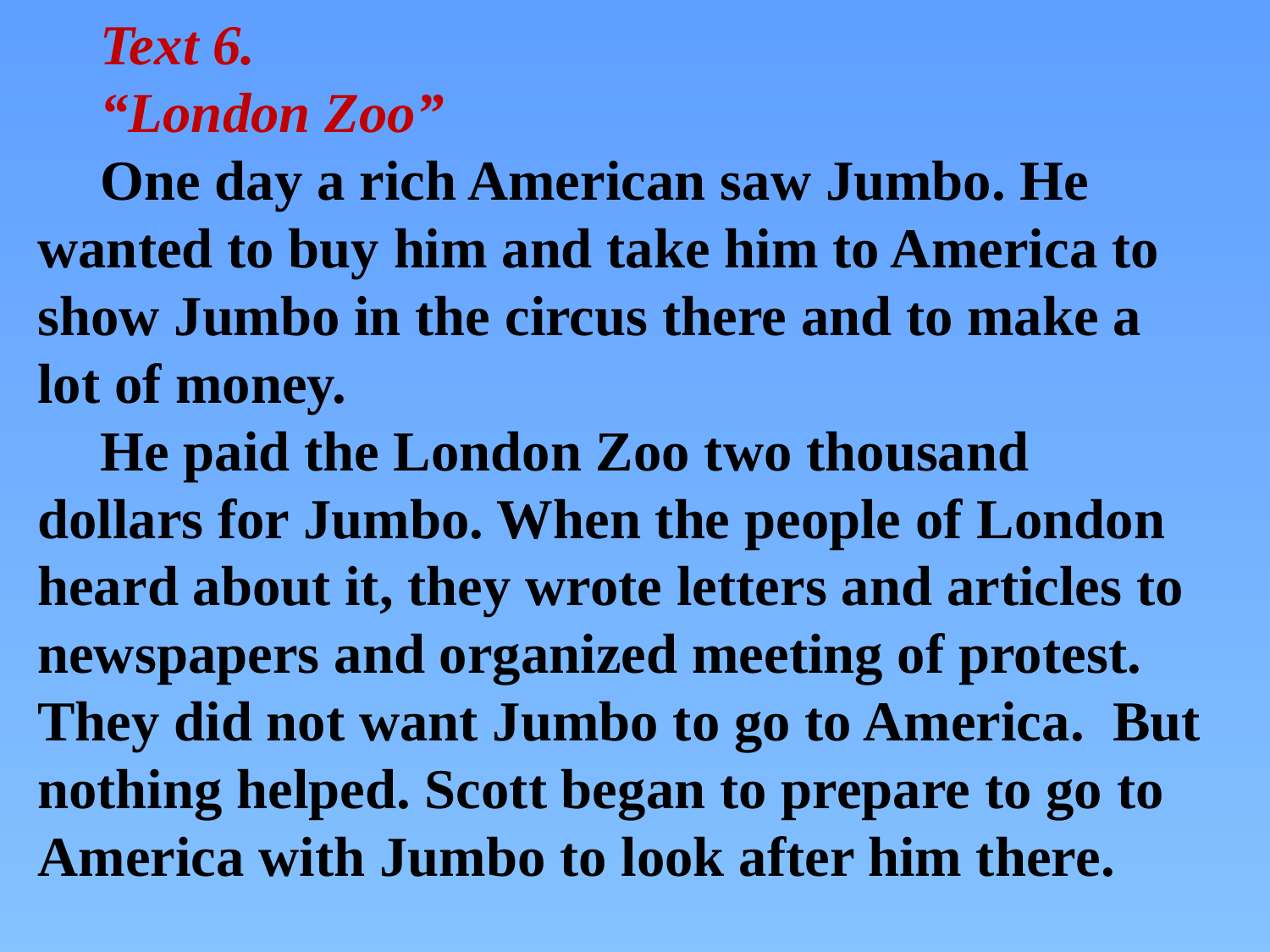

Text 6.
“London Zoo”
One day a rich American saw Jumbo. He wanted to buy him and take him to America to show Jumbo in the circus there and to make a lot of money.
He paid the London Zoo two thousand dollars for Jumbo. When the people of London heard about it, they wrote letters and articles to newspapers and organized meeting of protest. They did not want Jumbo to go to America.  But nothing helped. Scott began to prepare to go to America with Jumbo to look after him there.